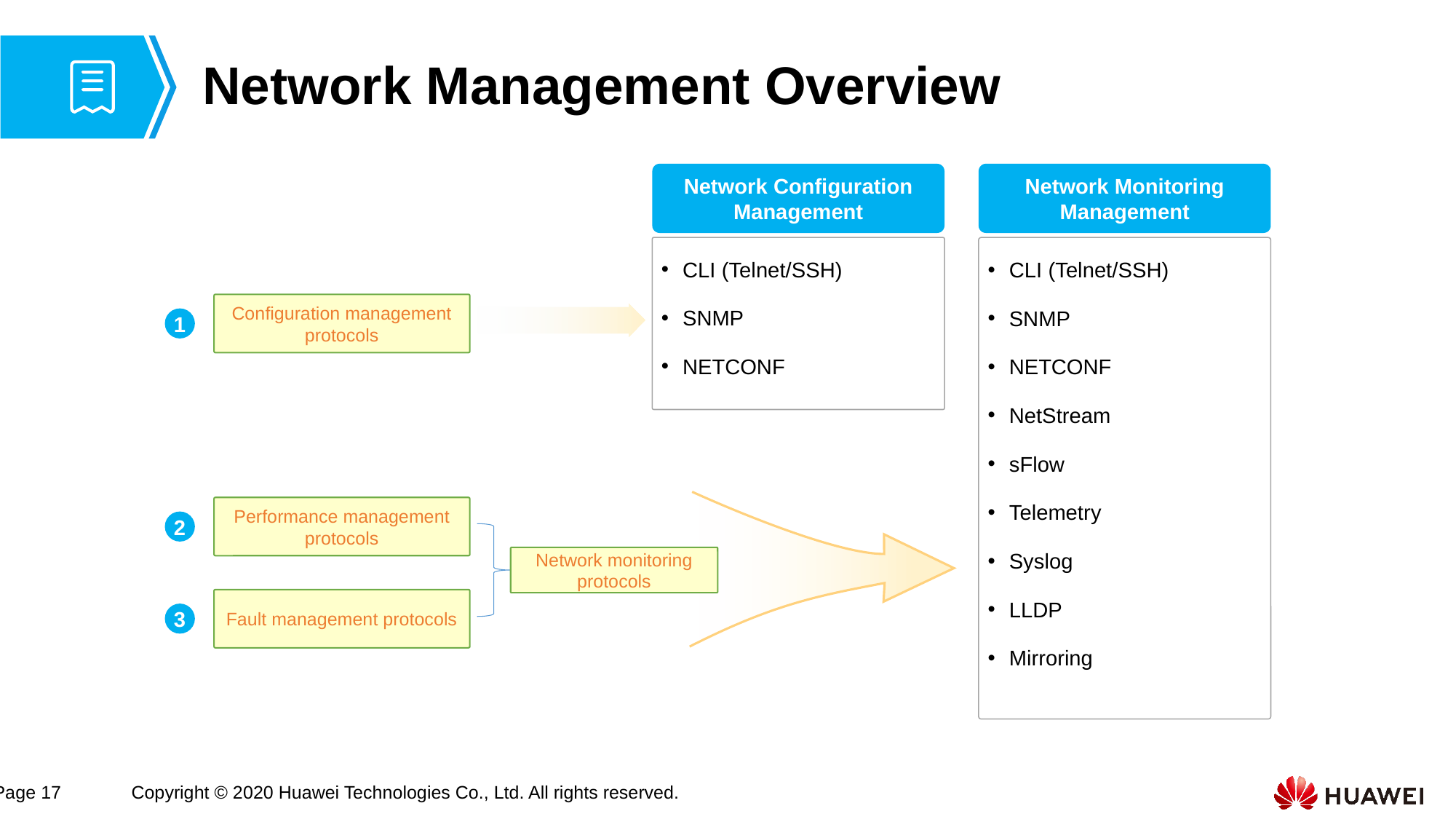

# Network Management Overview
Network Configuration Management
Network Monitoring Management
CLI (Telnet/SSH)
SNMP
NETCONF
NetStream
sFlow
Telemetry
Syslog
LLDP
Mirroring
CLI (Telnet/SSH)
SNMP
NETCONF
Configuration management protocols

1

Performance management protocols
2

Network monitoring protocols
Fault management protocols
3